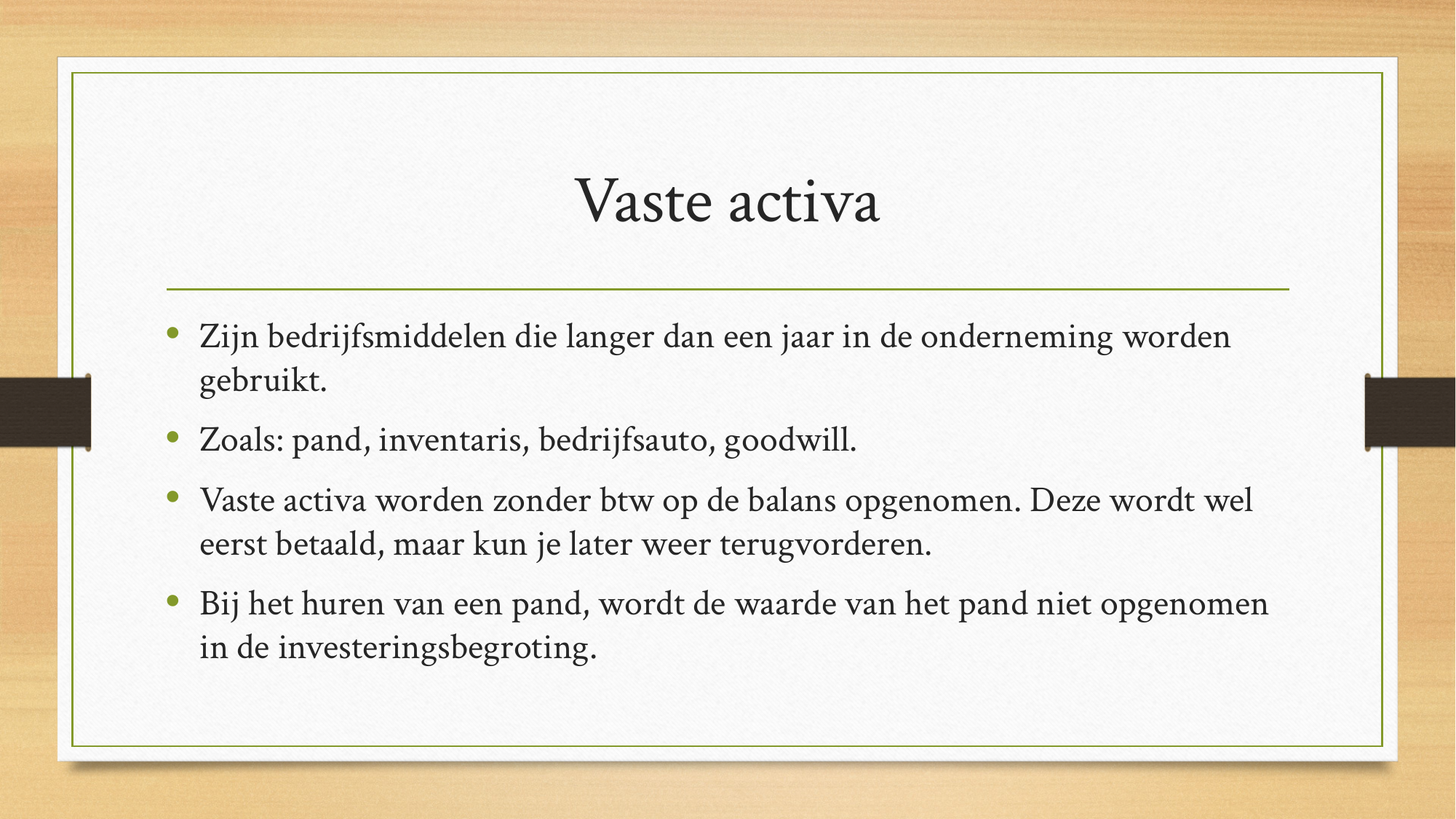

# Vaste activa
Zijn bedrijfsmiddelen die langer dan een jaar in de onderneming worden gebruikt.
Zoals: pand, inventaris, bedrijfsauto, goodwill.
Vaste activa worden zonder btw op de balans opgenomen. Deze wordt wel eerst betaald, maar kun je later weer terugvorderen.
Bij het huren van een pand, wordt de waarde van het pand niet opgenomen in de investeringsbegroting.